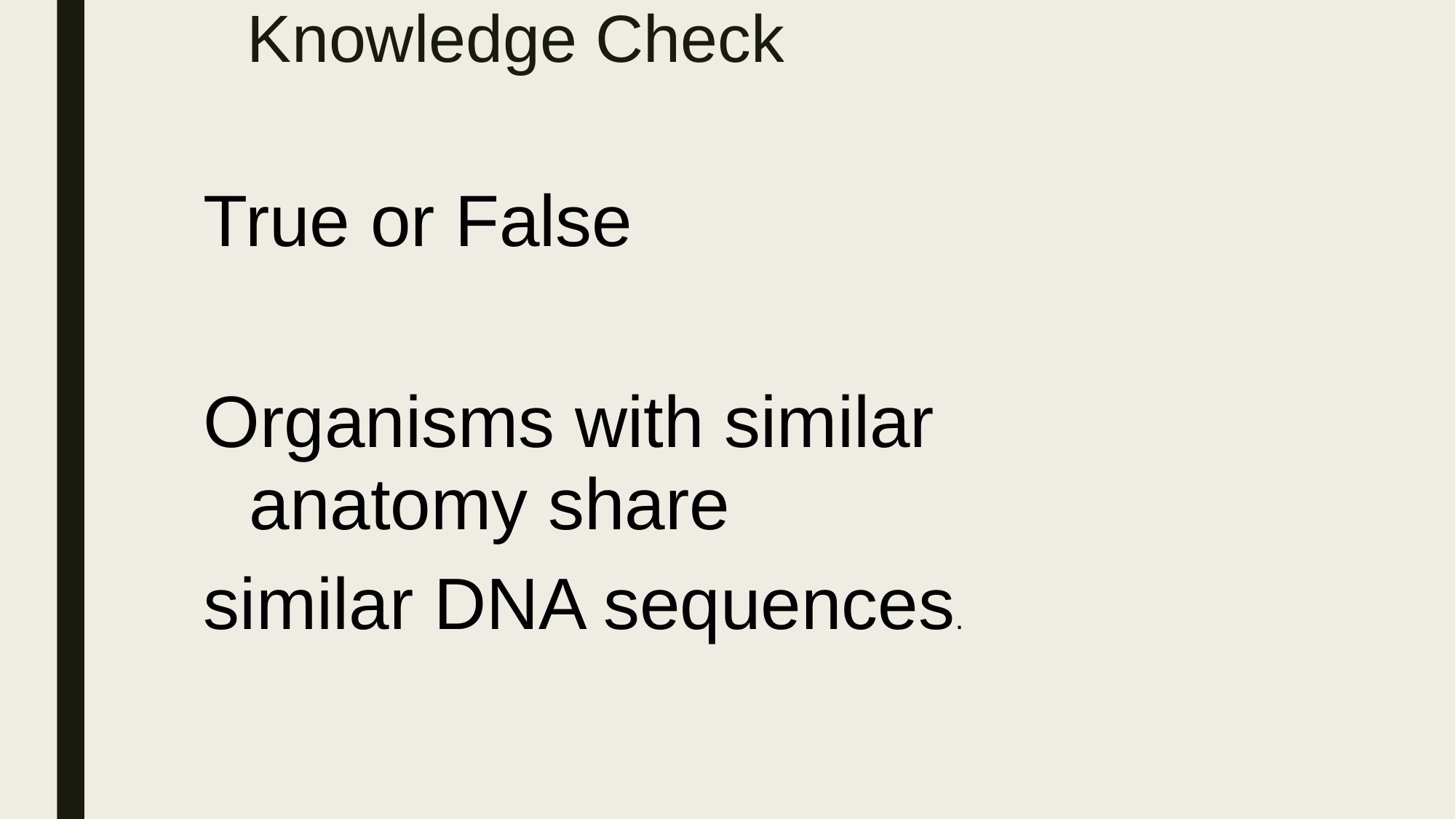

# Knowledge Check
True or False

Organisms with similar anatomy share
similar DNA sequences.